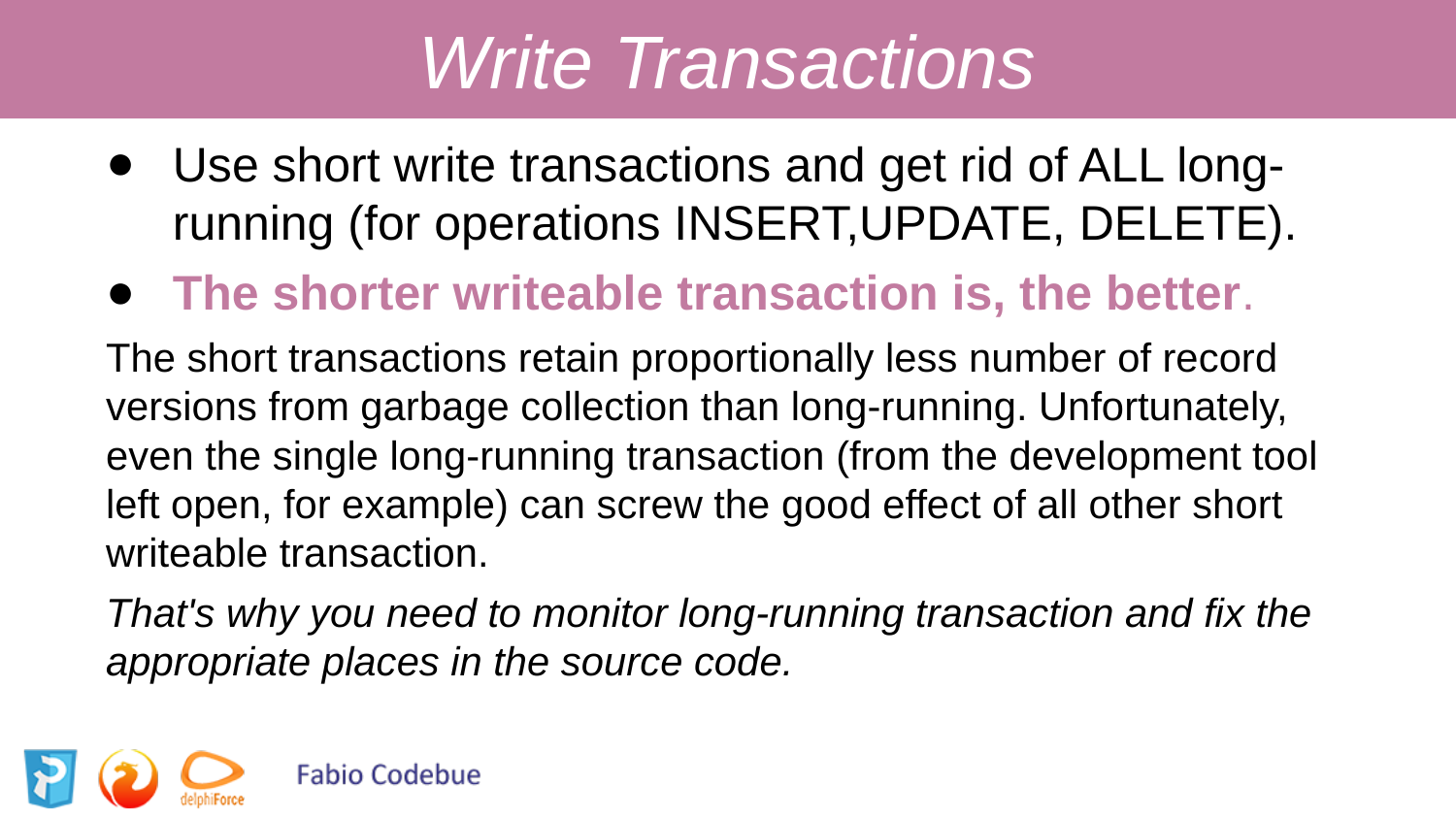

Write Transactions
Use short write transactions and get rid of ALL long-running (for operations INSERT,UPDATE, DELETE).
The shorter writeable transaction is, the better.
The short transactions retain proportionally less number of record versions from garbage collection than long-running. Unfortunately, even the single long-running transaction (from the development tool left open, for example) can screw the good effect of all other short writeable transaction.
That's why you need to monitor long-running transaction and fix the appropriate places in the source code.